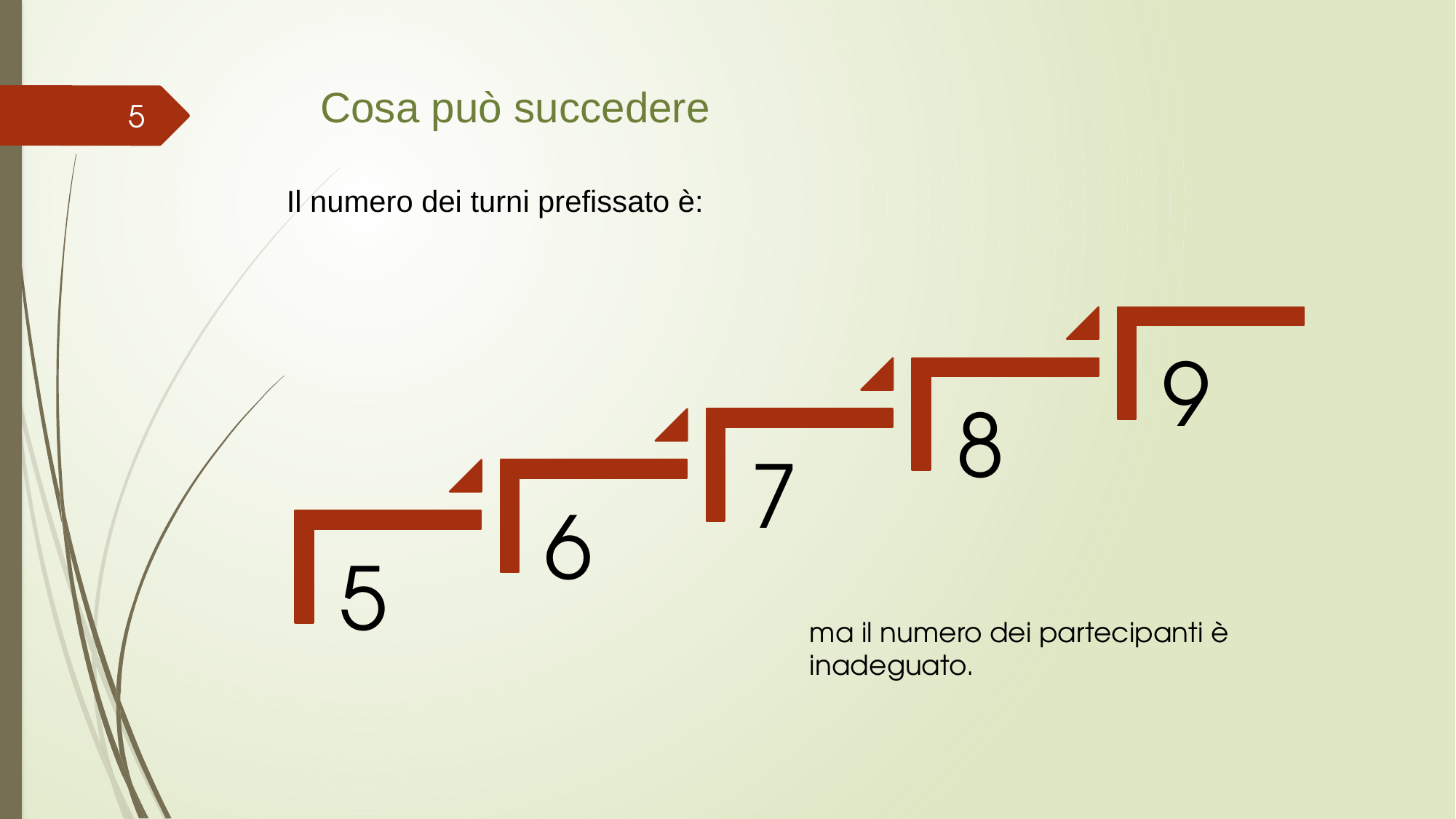

# Cosa può succedere
5
Il numero dei turni prefissato è:
5
6
7
8
9
ma il numero dei partecipanti è inadeguato.